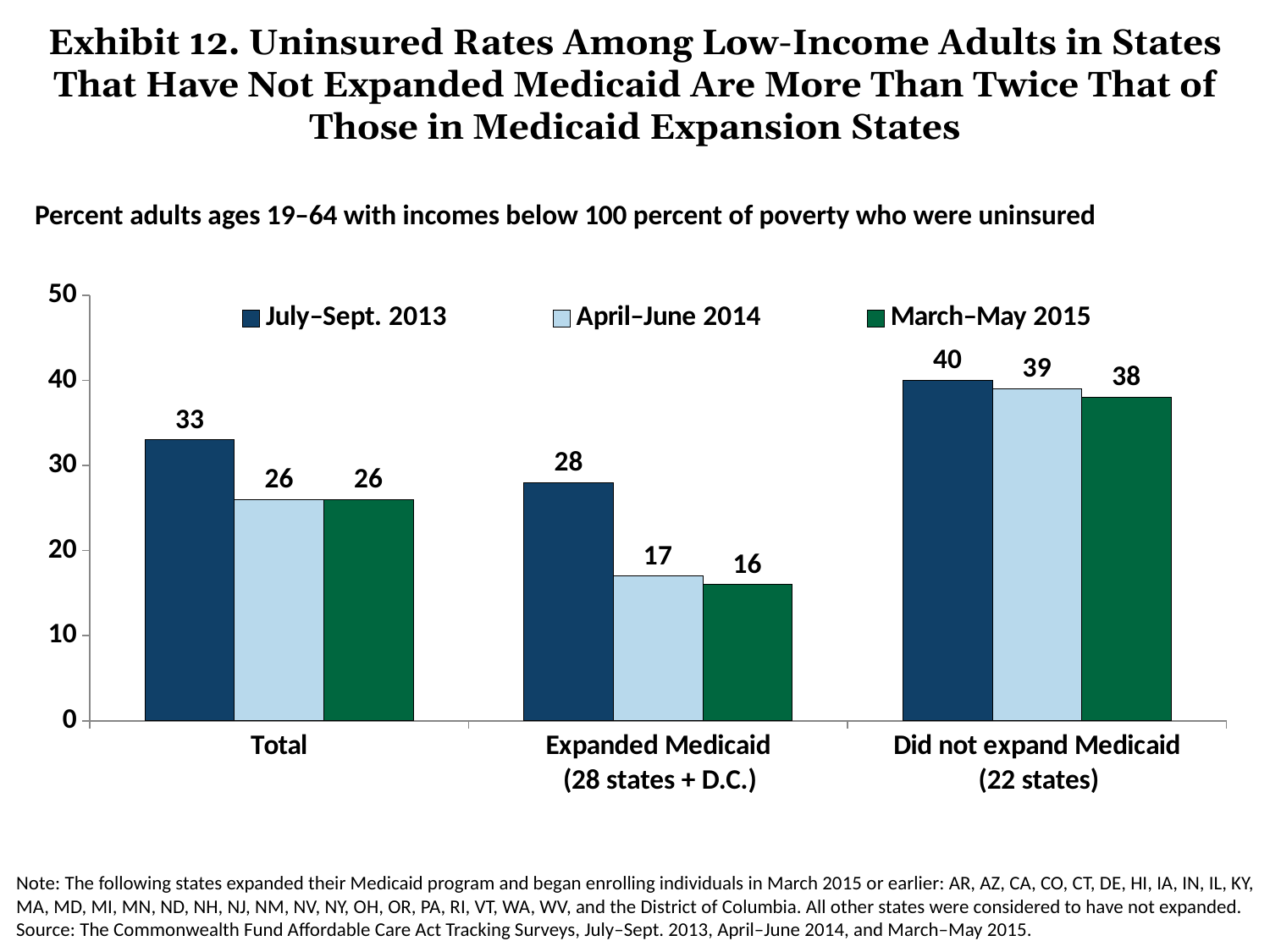

# Exhibit 12. Uninsured Rates Among Low-Income Adults in States That Have Not Expanded Medicaid Are More Than Twice That of Those in Medicaid Expansion States
Percent adults ages 19–64 with incomes below 100 percent of poverty who were uninsured

### Chart

| Category | July–Sept. 2013 | April–June 2014 | March–May 2015 |
|---|---|---|---|
| Total | 33.0 | 26.0 | 26.0 |
| Expanded Medicaid | 28.0 | 17.0 | 16.0 |
| Did not expand Medicaid | 40.0 | 39.0 | 38.0 |
(28 states + D.C.)
(22 states)
Note: The following states expanded their Medicaid program and began enrolling individuals in March 2015 or earlier: AR, AZ, CA, CO, CT, DE, HI, IA, IN, IL, KY, MA, MD, MI, MN, ND, NH, NJ, NM, NV, NY, OH, OR, PA, RI, VT, WA, WV, and the District of Columbia. All other states were considered to have not expanded.
Source: The Commonwealth Fund Affordable Care Act Tracking Surveys, July–Sept. 2013, April–June 2014, and March–May 2015.